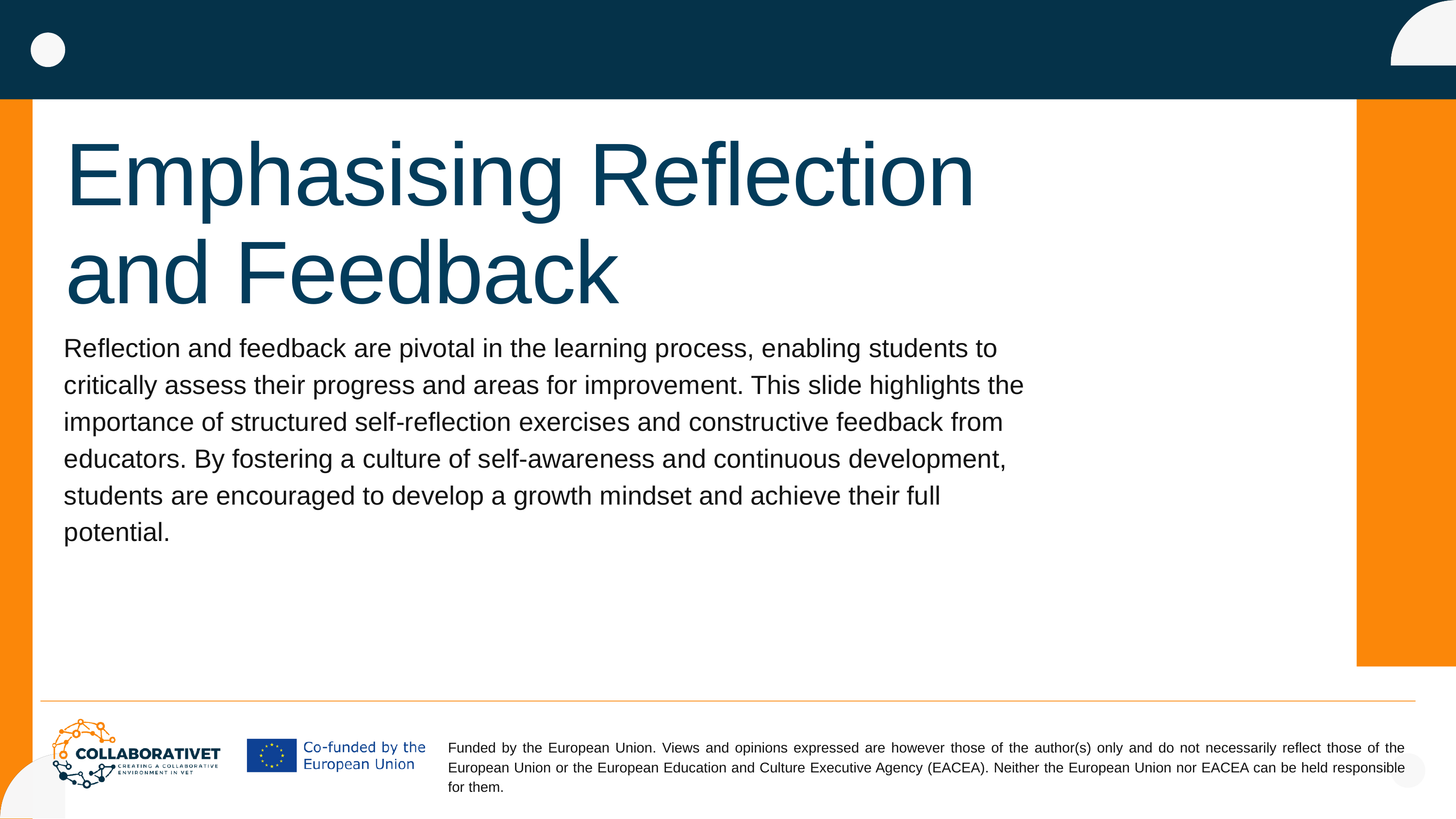

Emphasising Reflection and Feedback
Reflection and feedback are pivotal in the learning process, enabling students to critically assess their progress and areas for improvement. This slide highlights the importance of structured self-reflection exercises and constructive feedback from educators. By fostering a culture of self-awareness and continuous development, students are encouraged to develop a growth mindset and achieve their full potential.

Funded by the European Union. Views and opinions expressed are however those of the author(s) only and do not necessarily reflect those of the European Union or the European Education and Culture Executive Agency (EACEA). Neither the European Union nor EACEA can be held responsible for them.